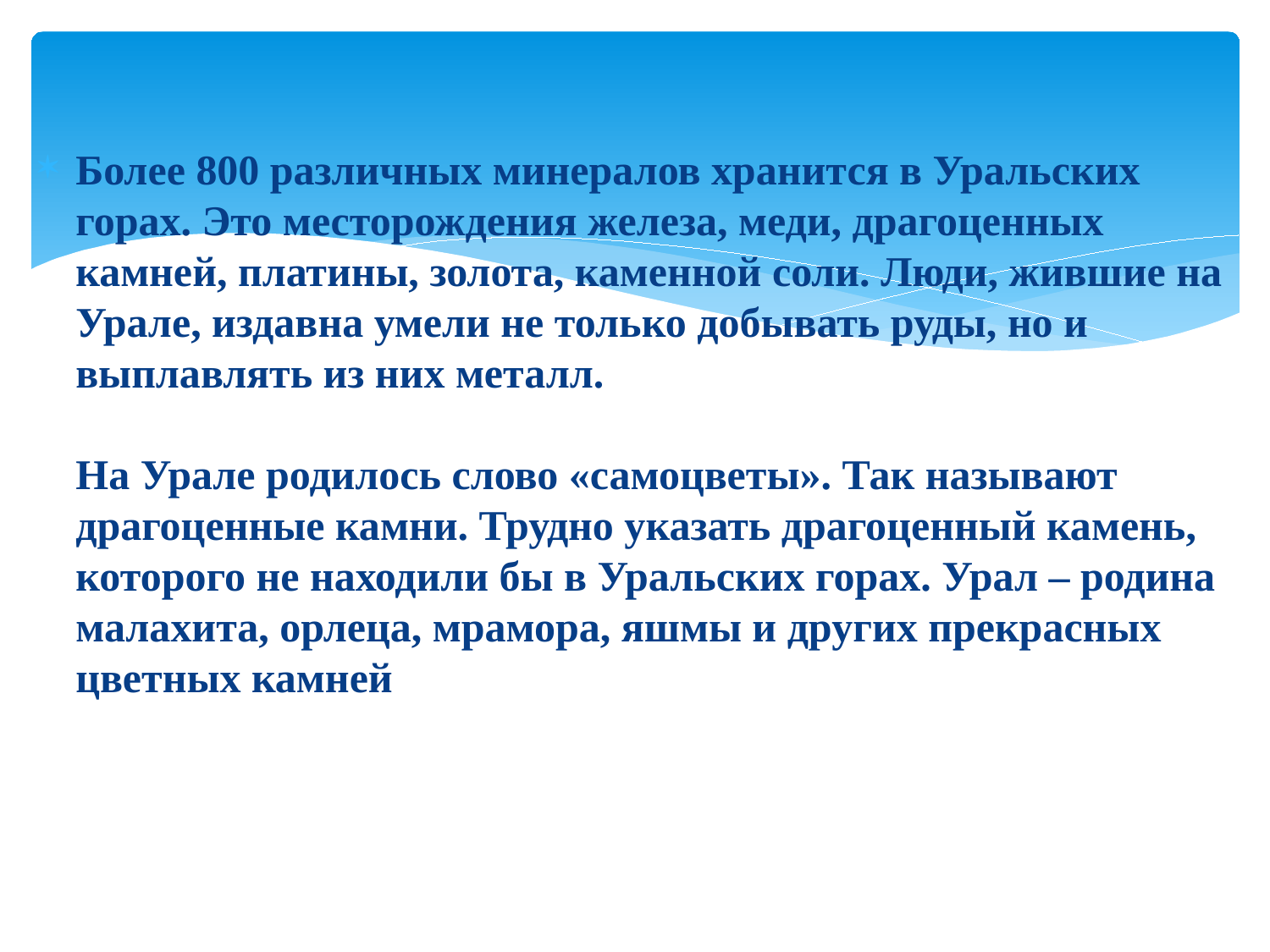

#
Более 800 различных минералов хранится в Уральских горах. Это месторождения железа, меди, драгоценных камней, платины, золота, каменной соли. Люди, жившие на Урале, издавна умели не только добывать руды, но и выплавлять из них металл.
На Урале родилось слово «самоцветы». Так называют драгоценные камни. Трудно указать драгоценный камень, которого не находили бы в Уральских горах. Урал – родина малахита, орлеца, мрамора, яшмы и других прекрасных цветных камней